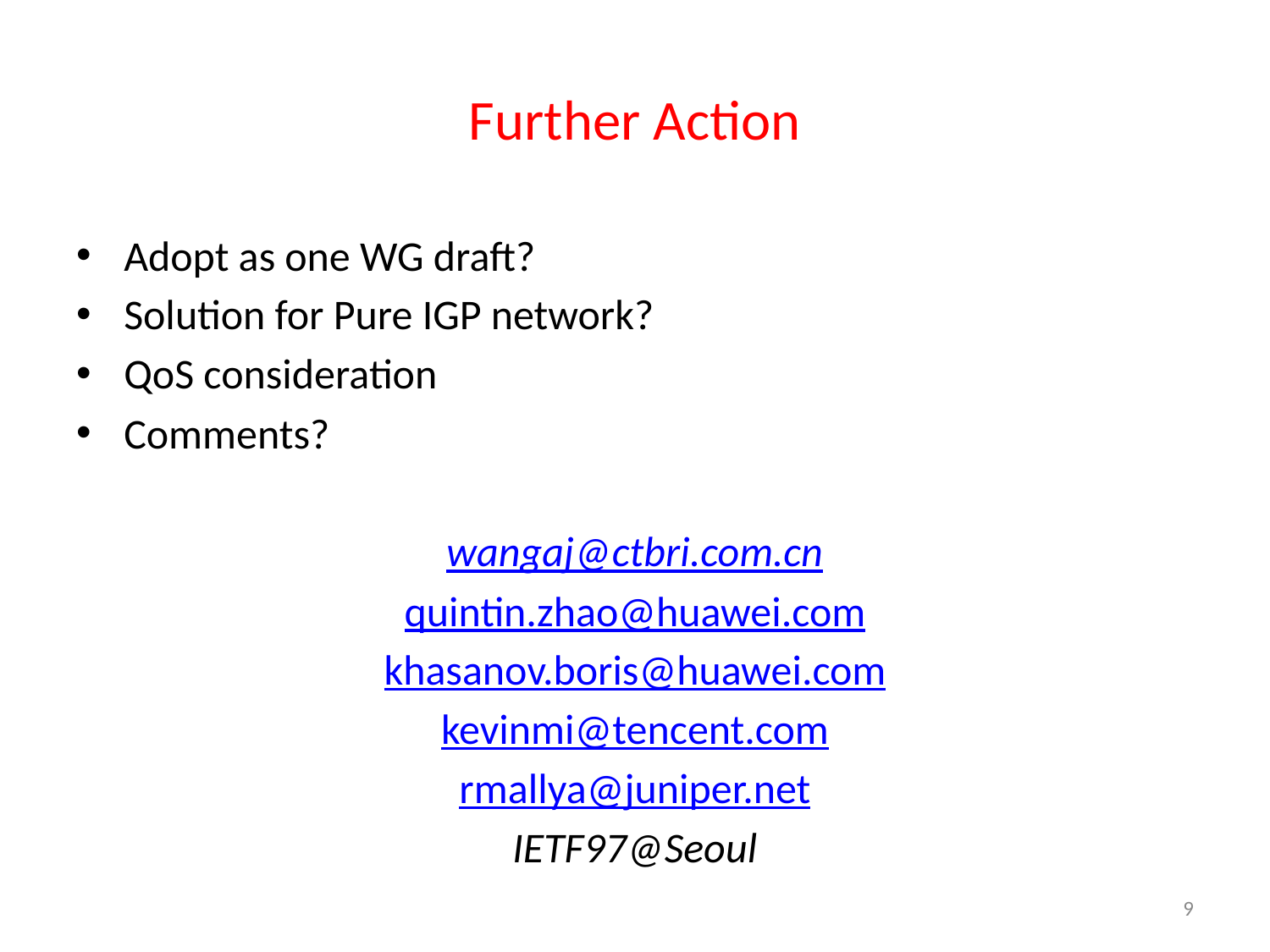

# Further Action
Adopt as one WG draft?
Solution for Pure IGP network?
QoS consideration
Comments?

wangaj@ctbri.com.cn
quintin.zhao@huawei.com
khasanov.boris@huawei.com
kevinmi@tencent.com
rmallya@juniper.net
IETF97@Seoul
9